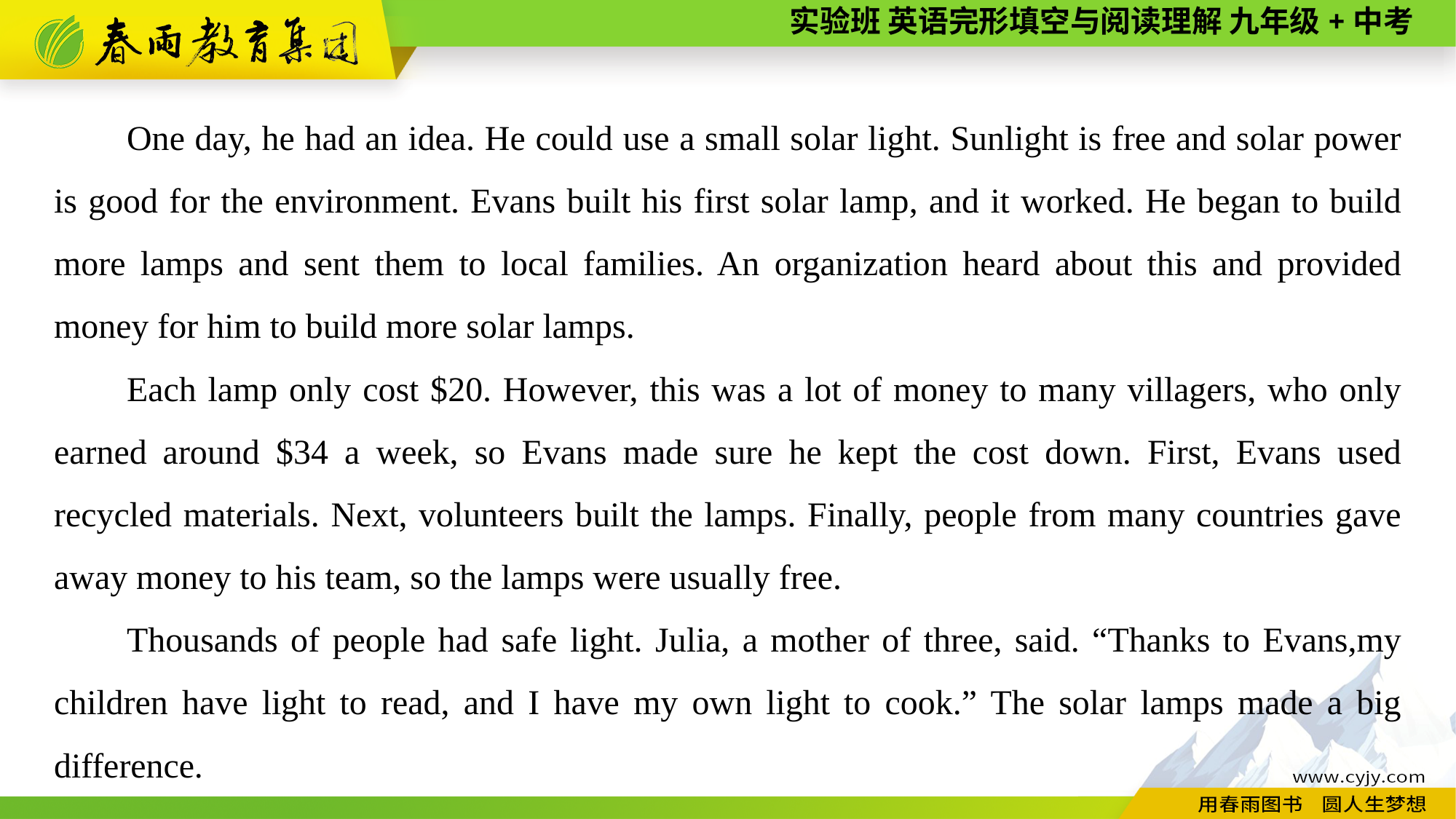

One day, he had an idea. He could use a small solar light. Sunlight is free and solar power is good for the environment. Evans built his first solar lamp, and it worked. He began to build more lamps and sent them to local families. An organization heard about this and provided money for him to build more solar lamps.
Each lamp only cost $20. However, this was a lot of money to many villagers, who only earned around $34 a week, so Evans made sure he kept the cost down. First, Evans used recycled materials. Next, volunteers built the lamps. Finally, people from many countries gave away money to his team, so the lamps were usually free.
Thousands of people had safe light. Julia, a mother of three, said. “Thanks to Evans,my children have light to read, and I have my own light to cook.” The solar lamps made a big difference.